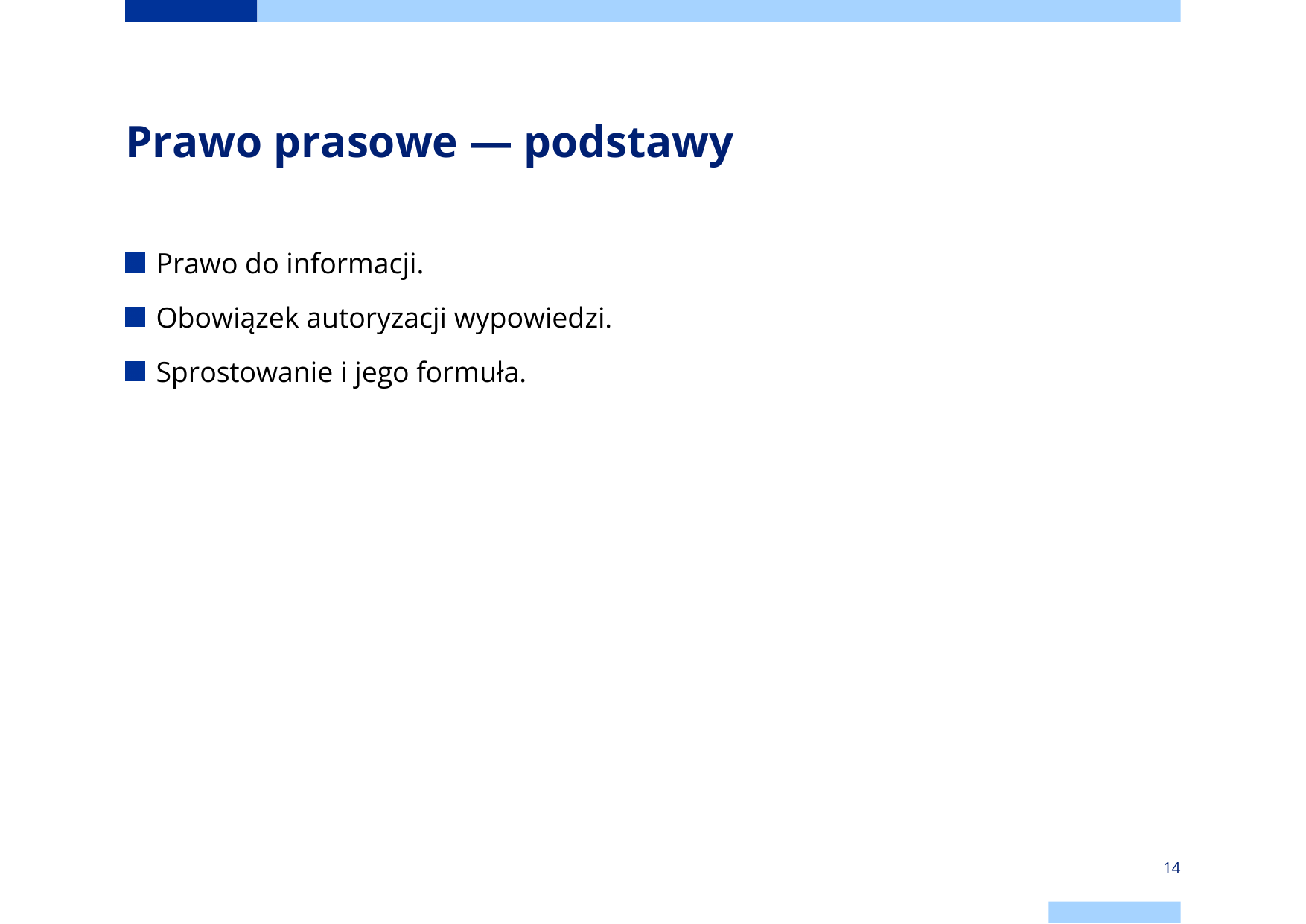

# Prawo prasowe — podstawy
Prawo do informacji.
Obowiązek autoryzacji wypowiedzi.
Sprostowanie i jego formuła.
14